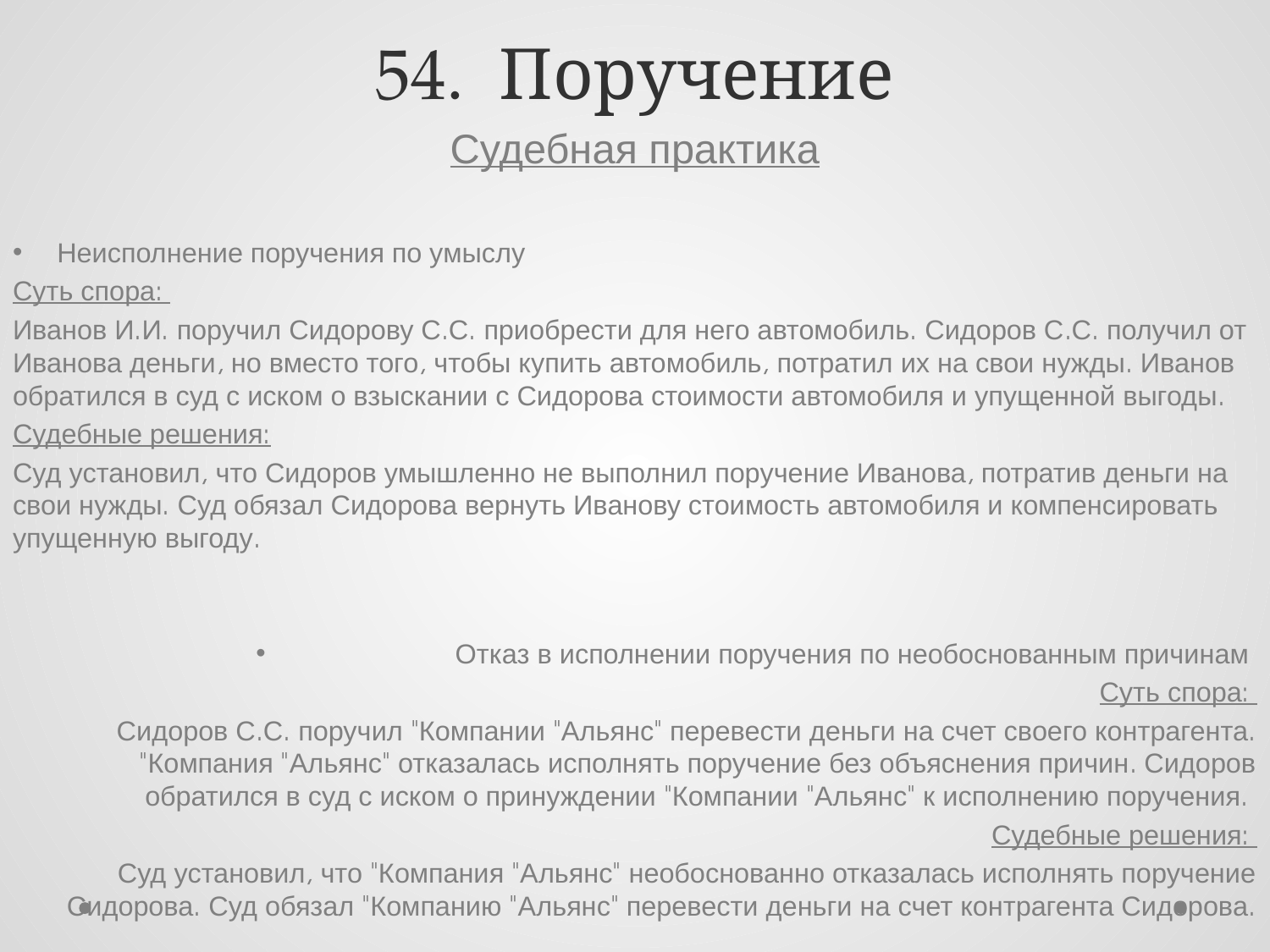

# 54.  Поручение
Судебная практика

Неисполнение поручения по умыслу
Суть спора:
Иванов И.И. поручил Сидорову С.С. приобрести для него автомобиль. Сидоров С.С. получил от Иванова деньги, но вместо того, чтобы купить автомобиль, потратил их на свои нужды. Иванов обратился в суд с иском о взыскании с Сидорова стоимости автомобиля и упущенной выгоды.
Судебные решения:
Суд установил, что Сидоров умышленно не выполнил поручение Иванова, потратив деньги на свои нужды. Суд обязал Сидорова вернуть Иванову стоимость автомобиля и компенсировать упущенную выгоду.

Отказ в исполнении поручения по необоснованным причинам
Суть спора:
Сидоров С.С. поручил "Компании "Альянс" перевести деньги на счет своего контрагента. "Компания "Альянс" отказалась исполнять поручение без объяснения причин. Сидоров обратился в суд с иском о принуждении "Компании "Альянс" к исполнению поручения.
Судебные решения:
Суд установил, что "Компания "Альянс" необоснованно отказалась исполнять поручение Сидорова. Суд обязал "Компанию "Альянс" перевести деньги на счет контрагента Сидорова.